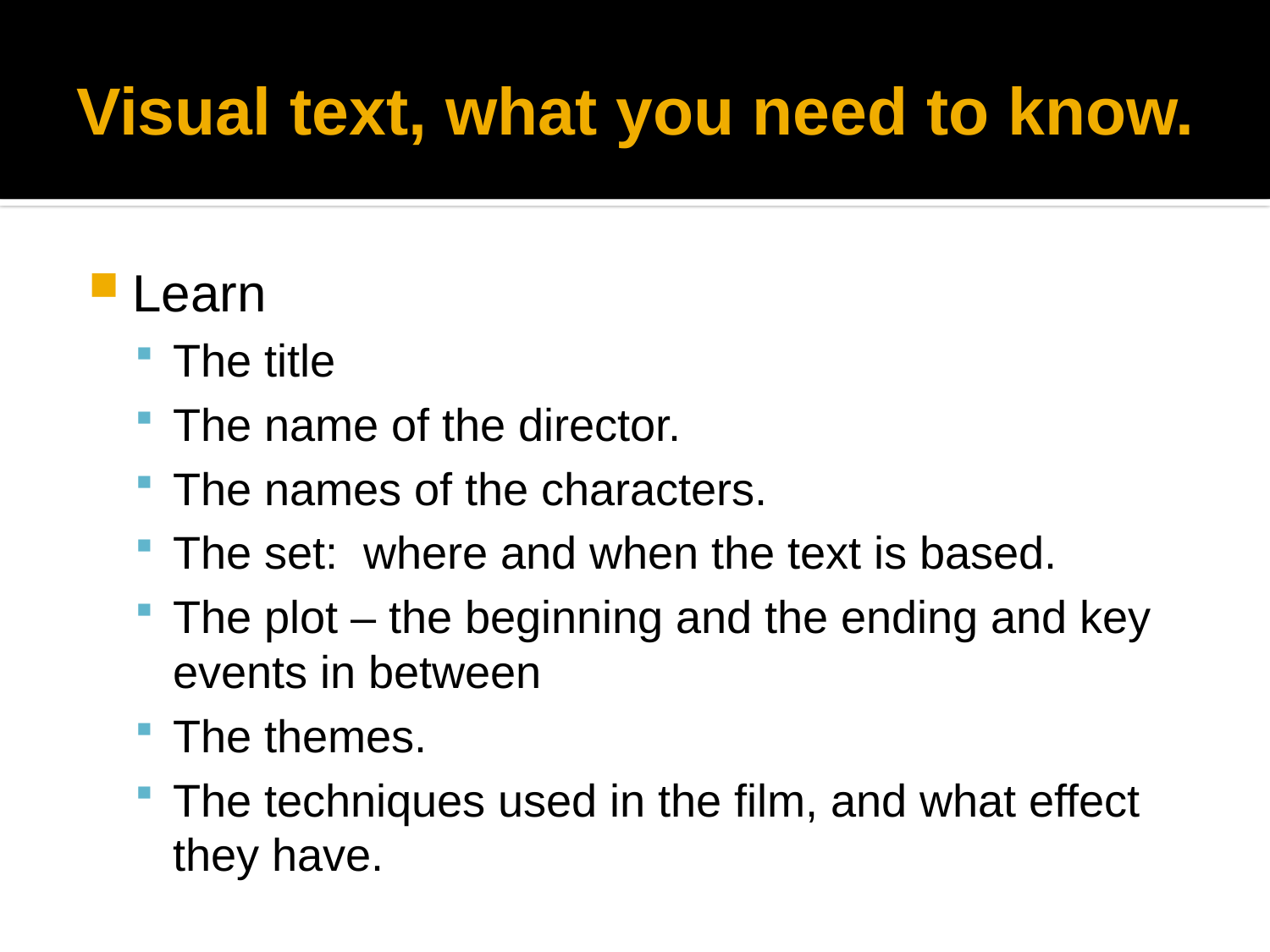

# Visual text, what you need to know.
Learn
The title
The name of the director.
The names of the characters.
The set:  where and when the text is based.
The plot – the beginning and the ending and key events in between
The themes.
The techniques used in the film, and what effect they have.